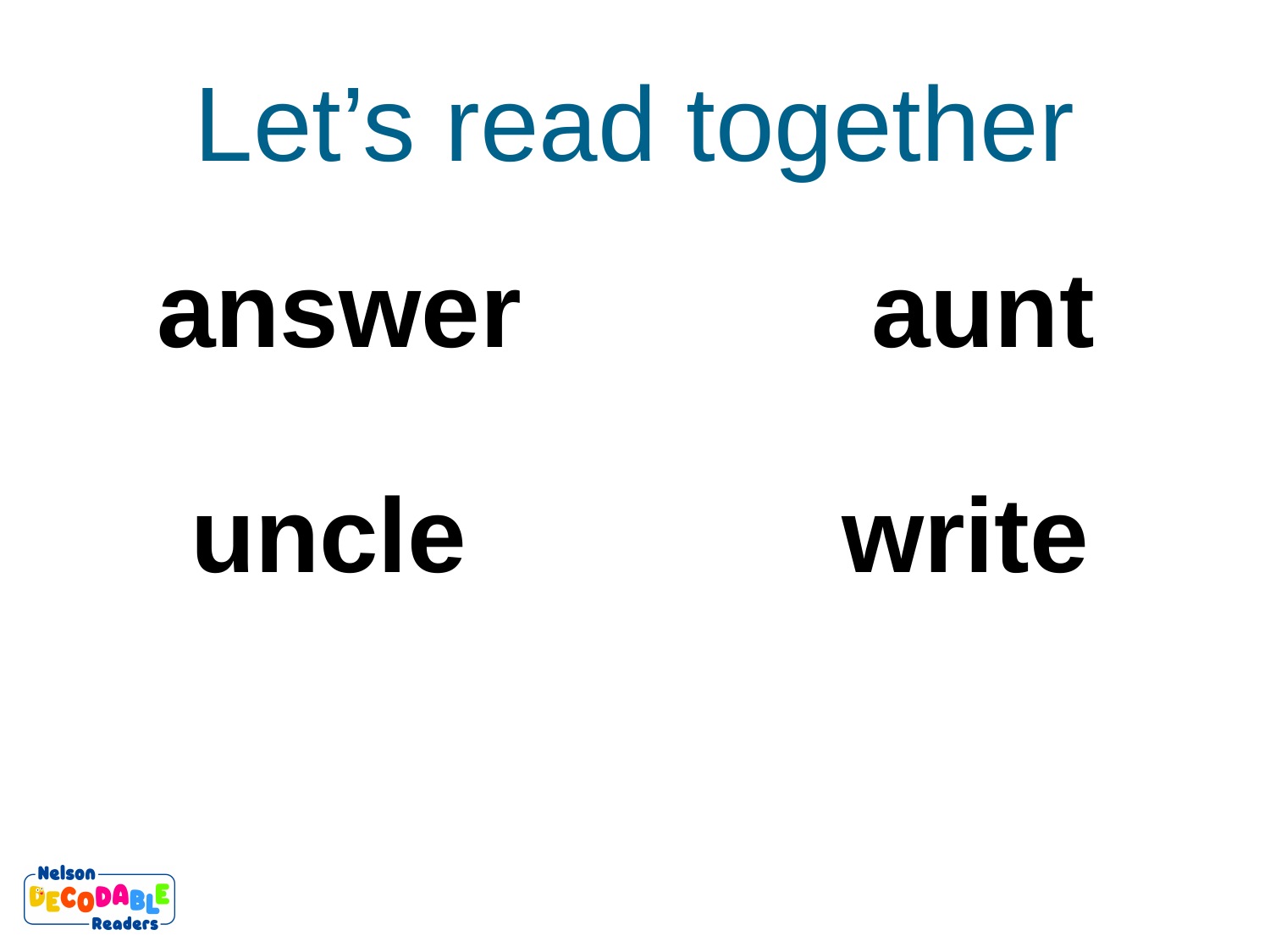

Let’s read together
answer
aunt
uncle
write